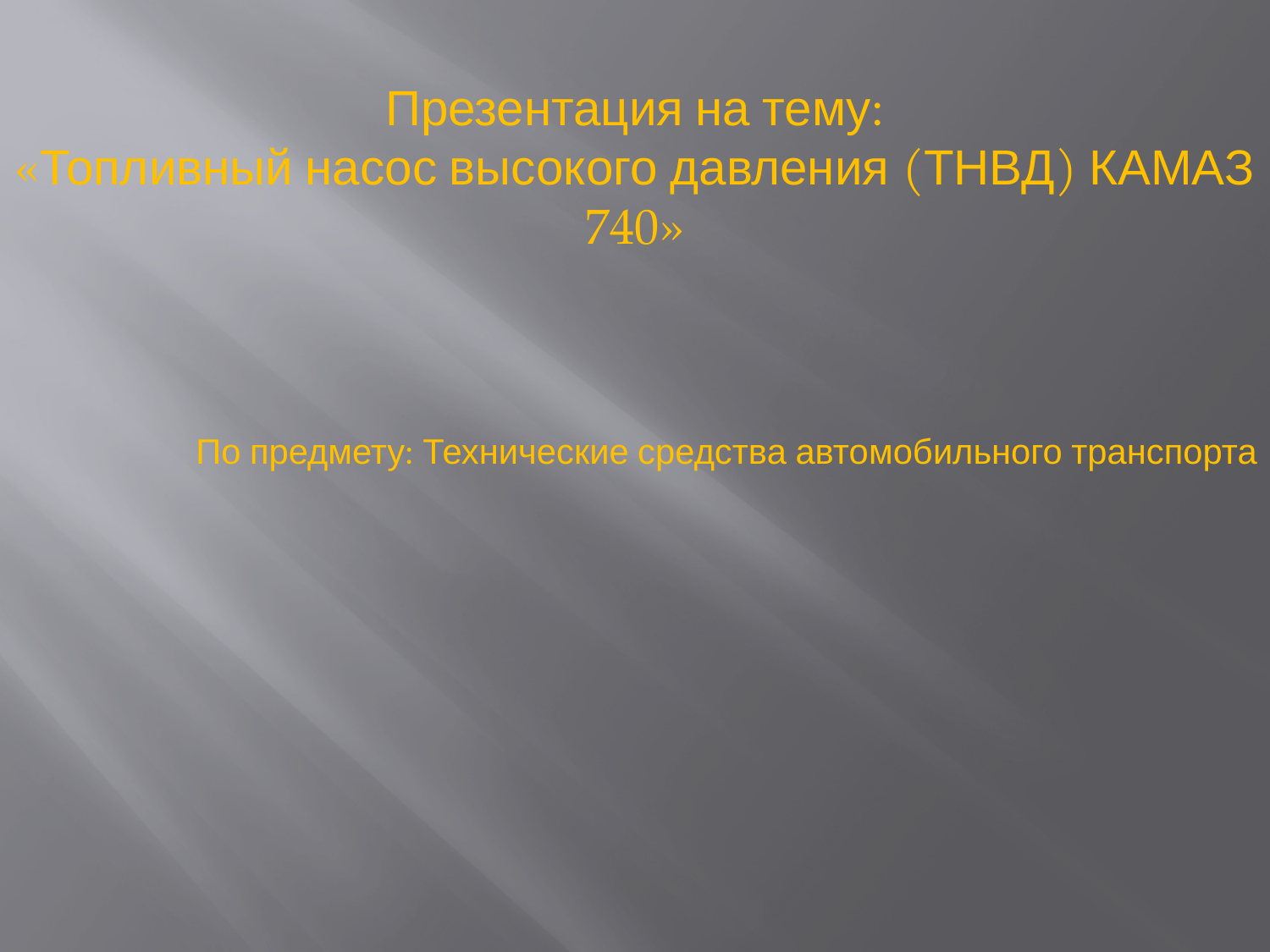

Презентация на тему:
«Топливный насос высокого давления (ТНВД) КАМАЗ 740»

По предмету: Технические средства автомобильного транспорта